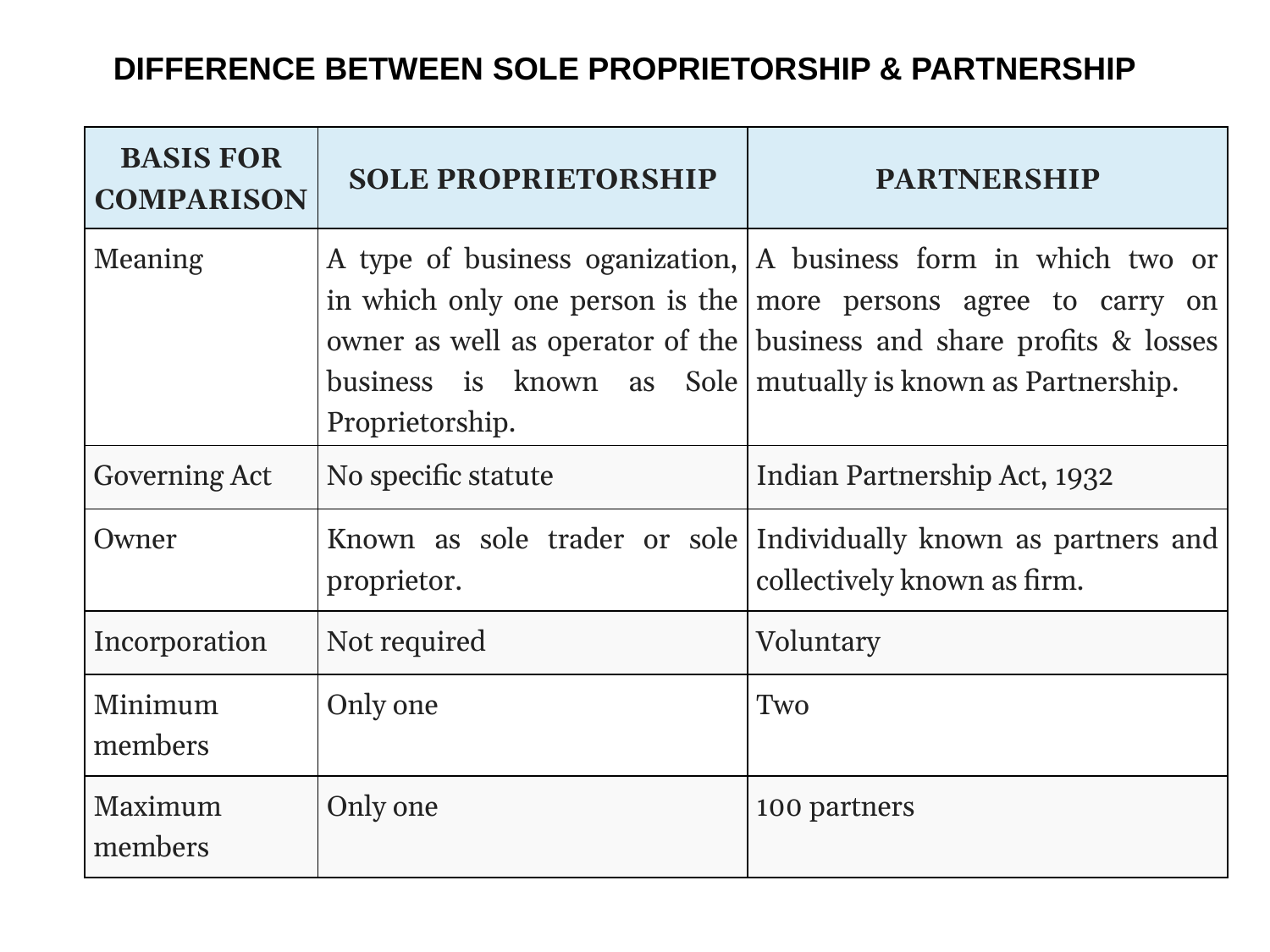

DIFFERENCE BETWEEN SOLE PROPRIETORSHIP & PARTNERSHIP
| BASIS FOR COMPARISON | SOLE PROPRIETORSHIP | PARTNERSHIP |
| --- | --- | --- |
| Meaning | A type of business oganization, in which only one person is the owner as well as operator of the business is known as Sole Proprietorship. | A business form in which two or more persons agree to carry on business and share profits & losses mutually is known as Partnership. |
| Governing Act | No specific statute | Indian Partnership Act, 1932 |
| Owner | Known as sole trader or sole proprietor. | Individually known as partners and collectively known as firm. |
| Incorporation | Not required | Voluntary |
| Minimum members | Only one | Two |
| Maximum members | Only one | 100 partners |